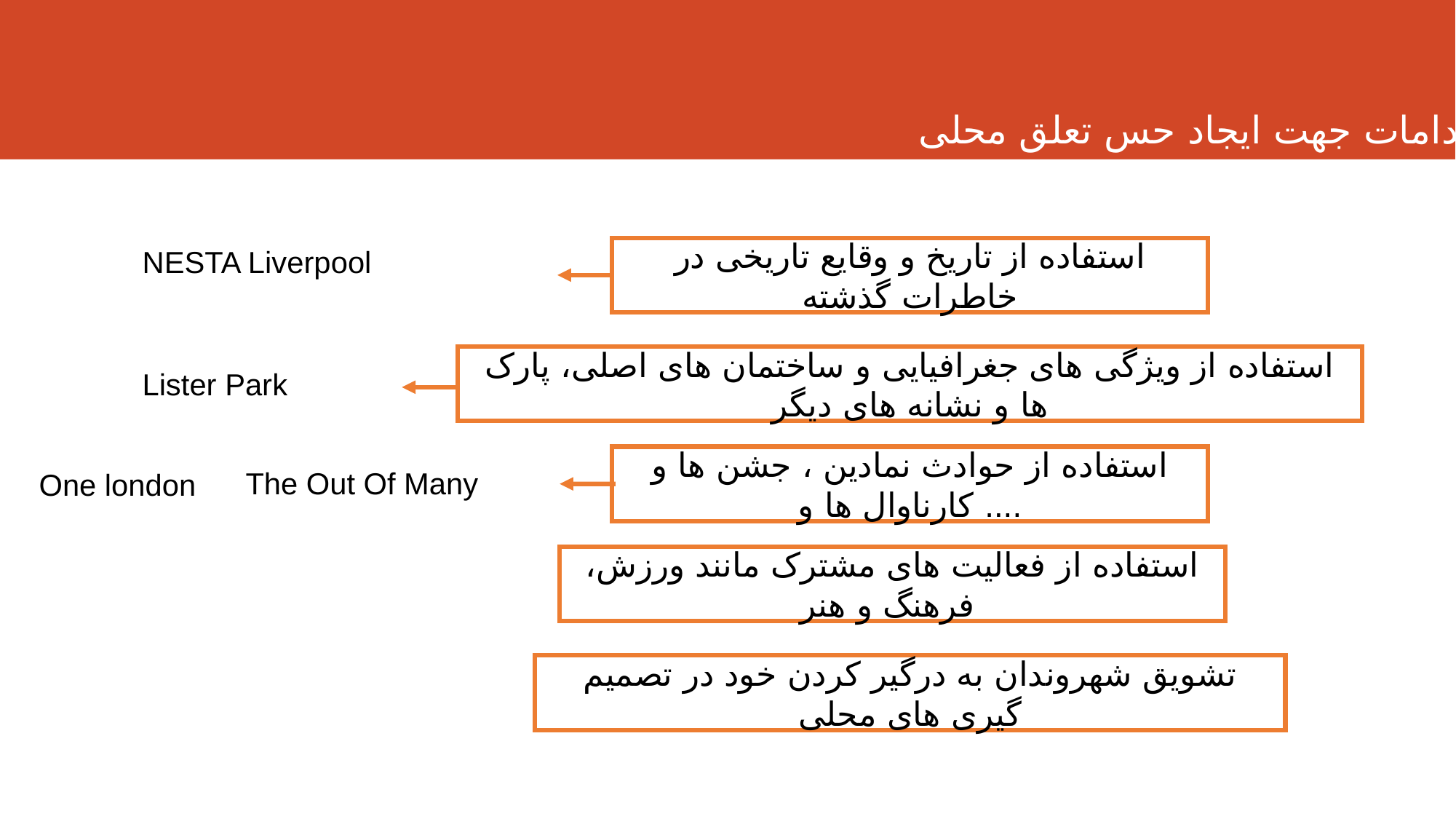

اقدامات جهت ایجاد حس تعلق محلی
NESTA Liverpool
استفاده از تاریخ و وقایع تاریخی در خاطرات گذشته
استفاده از ویژگی های جغرافیایی و ساختمان های اصلی، پارک ها و نشانه های دیگر
Lister Park
استفاده از حوادث نمادین ، جشن ها و کارناوال ها و ....
The Out Of Many
One london
استفاده از فعالیت های مشترک مانند ورزش، فرهنگ و هنر
تشویق شهروندان به درگیر کردن خود در تصمیم گیری های محلی